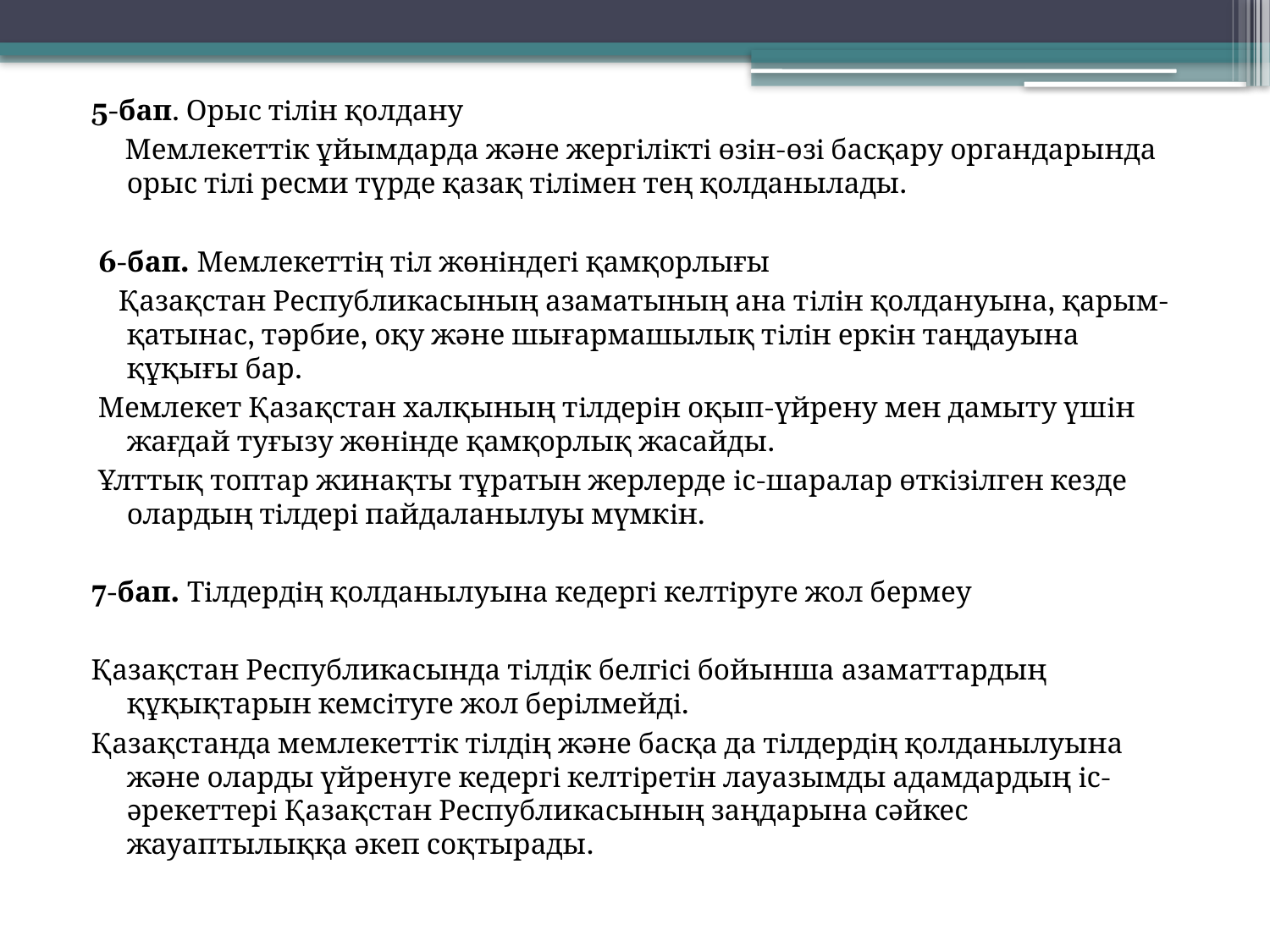

5-бап. Орыс тiлiн қолдану
     Мемлекеттiк ұйымдарда және жергiлiктi өзiн-өзi басқару органдарында орыс тiлi ресми түрде қазақ тiлiмен тең қолданылады.

 6-бап. Мемлекеттiң тiл жөнiндегi қамқорлығы
    Қазақстан Республикасының азаматының ана тiлiн қолдануына, қарым-қатынас, тәрбие, оқу және шығармашылық тiлiн еркiн таңдауына құқығы бар.
 Мемлекет Қазақстан халқының тiлдерiн оқып-үйрену мен дамыту үшiн жағдай туғызу жөнiнде қамқорлық жасайды.
 Ұлттық топтар жинақты тұратын жерлерде iс-шаралар өткiзiлген кезде олардың тiлдерi пайдаланылуы мүмкiн.

7-бап. Тiлдердiң қолданылуына кедергi келтiруге жол бермеу

Қазақстан Республикасында тiлдiк белгiсi бойынша азаматтардың құқықтарын кемсiтуге жол берiлмейдi.
Қазақстанда мемлекеттiк тiлдiң және басқа да тiлдердiң қолданылуына және оларды үйренуге кедергi келтiретiн лауазымды адамдардың iс-әрекеттерi Қазақстан Республикасының заңдарына сәйкес жауаптылыққа әкеп соқтырады.